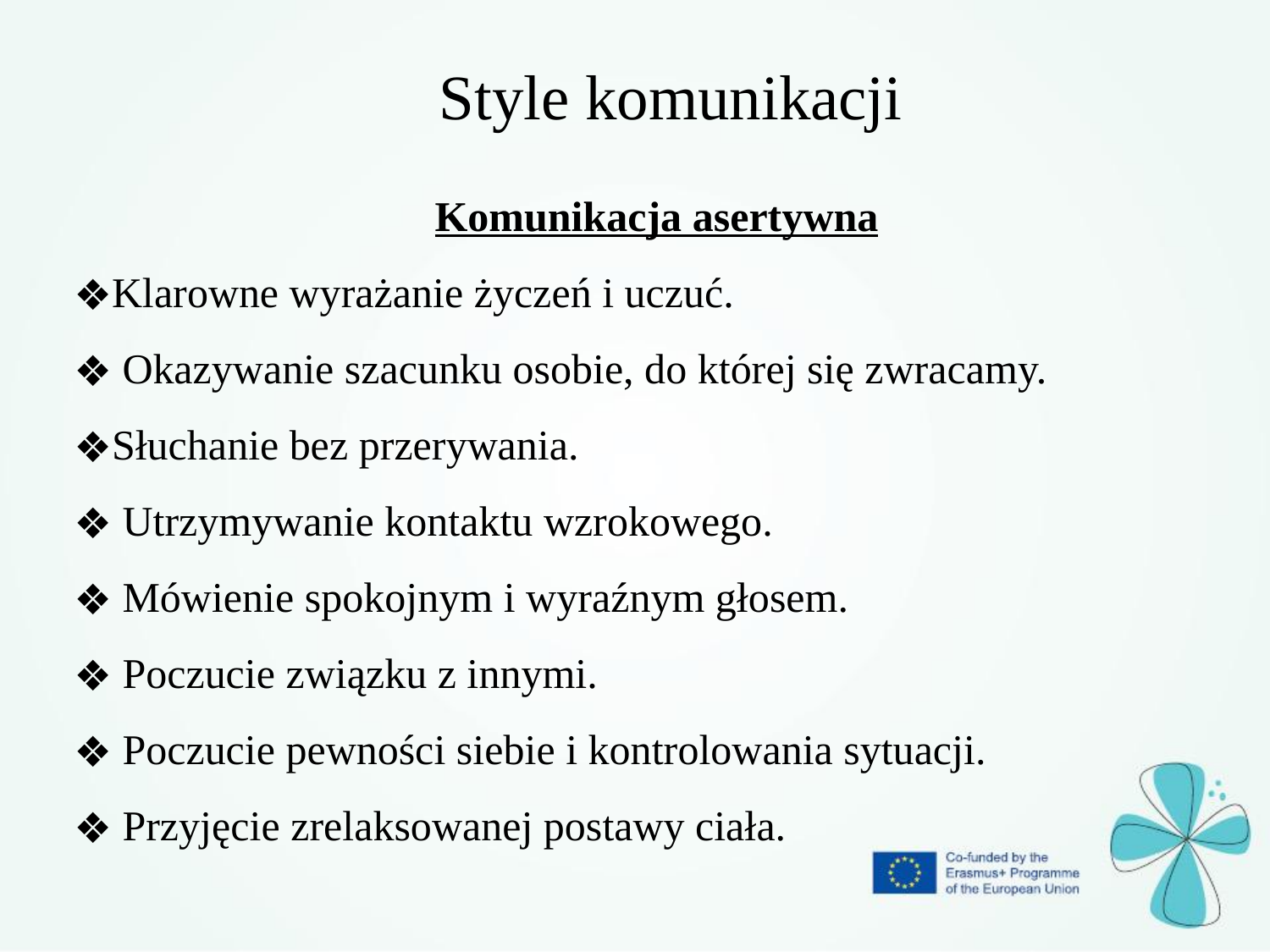

Style komunikacji
Komunikacja asertywna
Klarowne wyrażanie życzeń i uczuć.
 Okazywanie szacunku osobie, do której się zwracamy.
Słuchanie bez przerywania.
 Utrzymywanie kontaktu wzrokowego.
 Mówienie spokojnym i wyraźnym głosem.
 Poczucie związku z innymi.
 Poczucie pewności siebie i kontrolowania sytuacji.
 Przyjęcie zrelaksowanej postawy ciała.